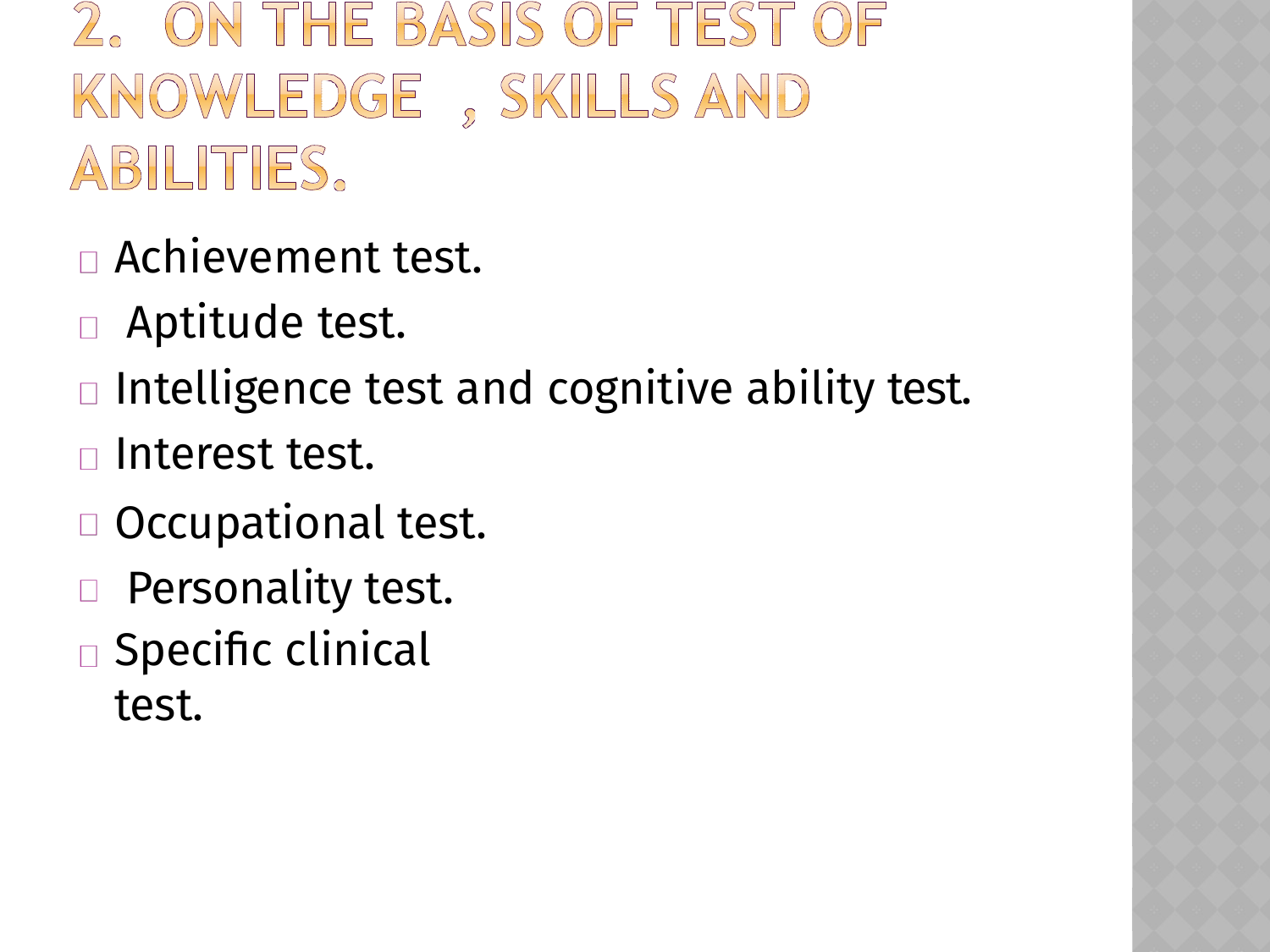

Achievement test.  Aptitude test.
Intelligence test and cognitive ability test.  Interest test.
Occupational test.  Personality test.
Specific clinical test.